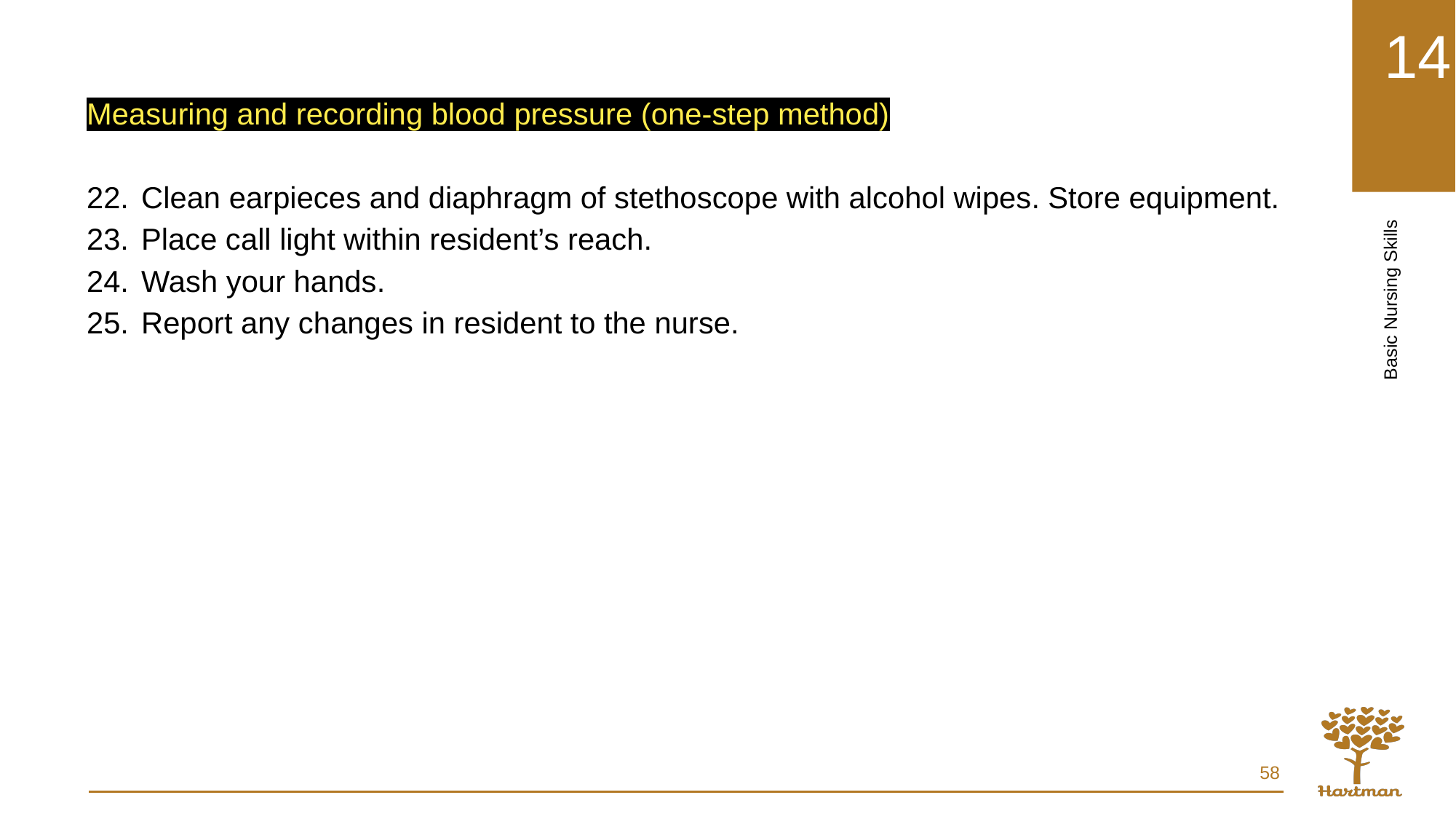

Measuring and recording blood pressure (one-step method)

Clean earpieces and diaphragm of stethoscope with alcohol wipes. Store equipment.
Place call light within resident’s reach.
Wash your hands.
Report any changes in resident to the nurse.

58